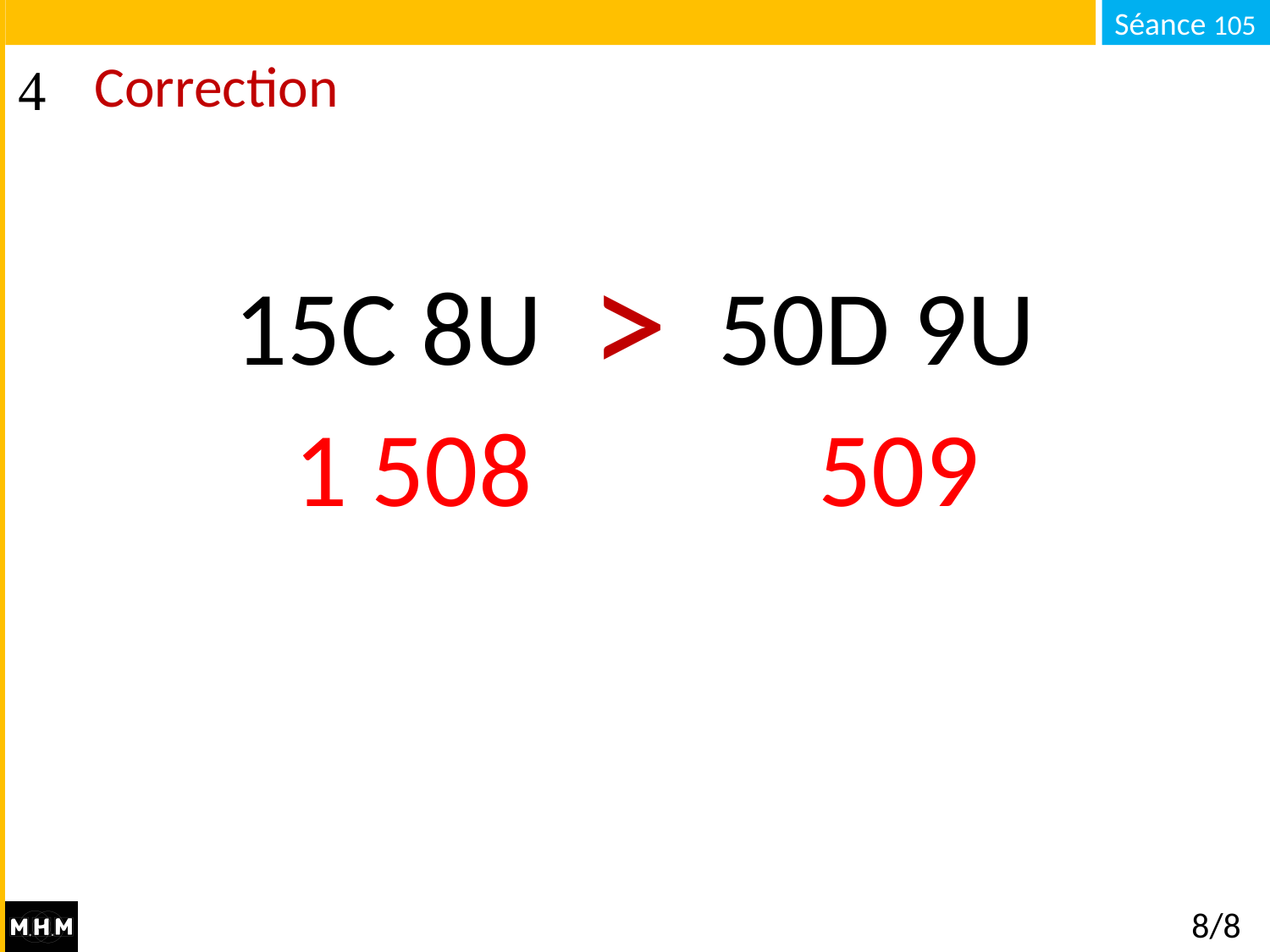

# Correction
>
15C 8U . . . 50D 9U
1 508            509
8/8